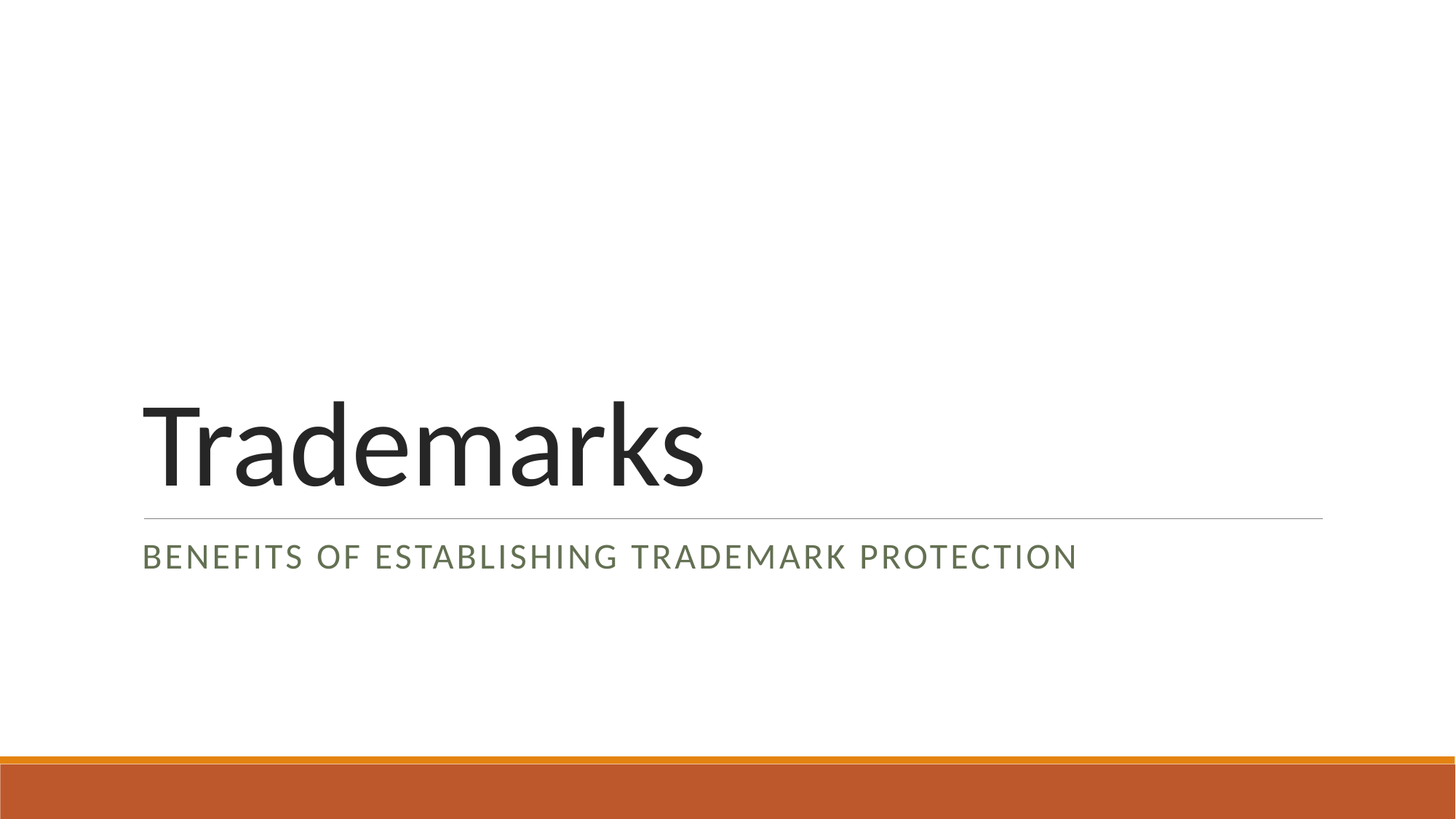

# Trademarks
Benefits of establishing trademark protection